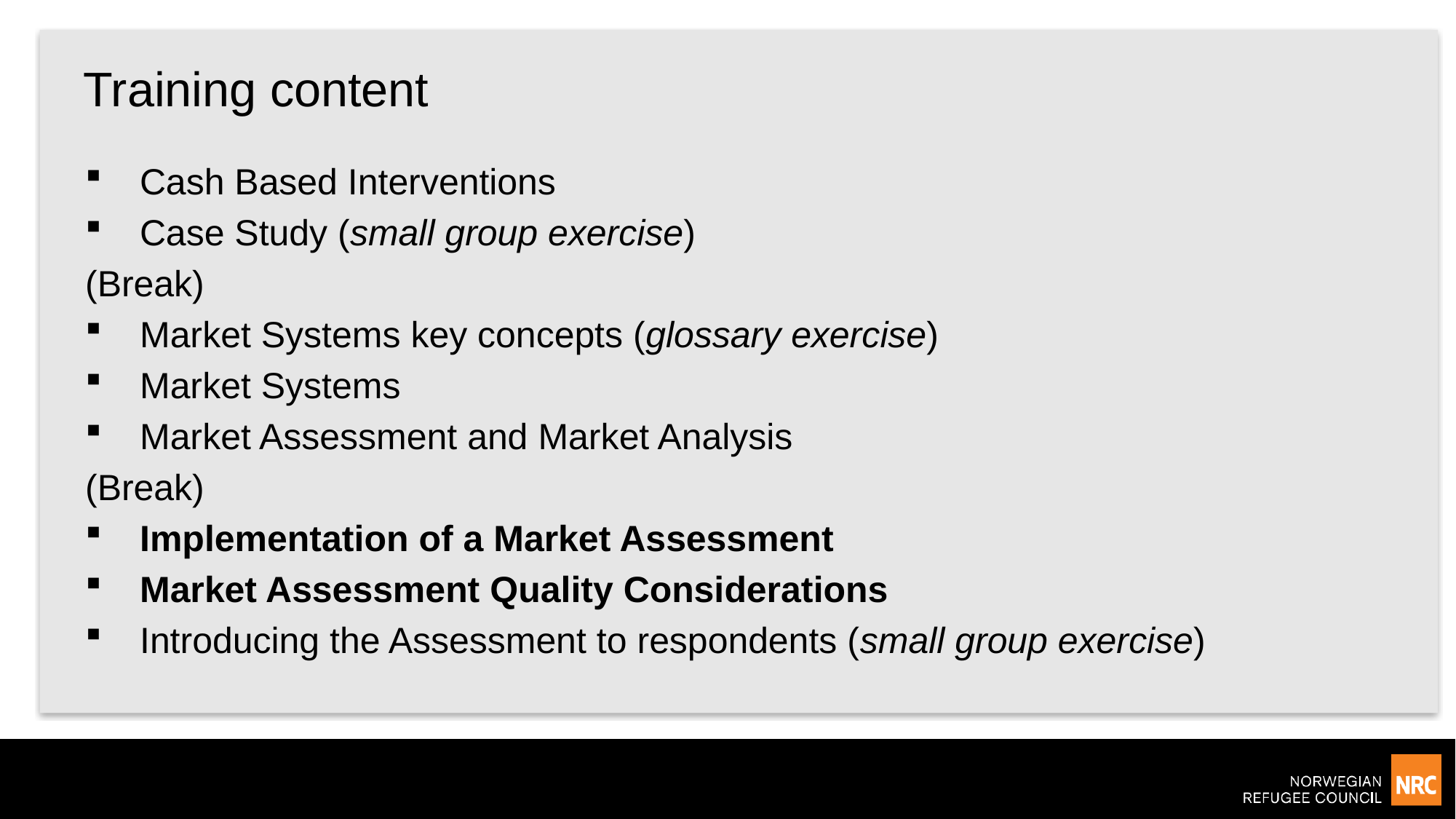

# Training content
Cash Based Interventions
Case Study (small group exercise)
(Break)
Market Systems key concepts (glossary exercise)
Market Systems
Market Assessment and Market Analysis
(Break)
Implementation of a Market Assessment
Market Assessment Quality Considerations
Introducing the Assessment to respondents (small group exercise)